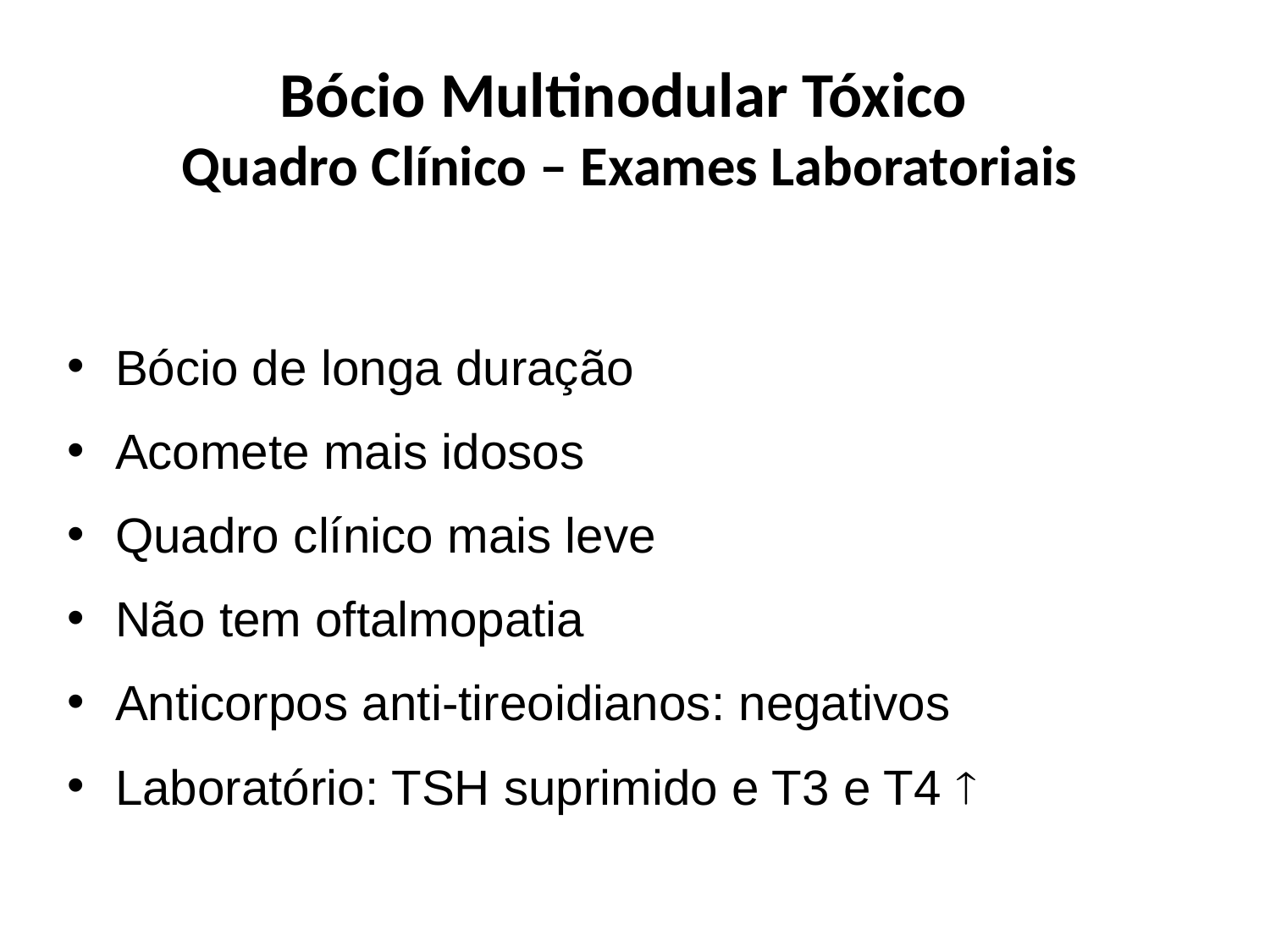

# Bócio Multinodular Tóxico Quadro Clínico – Exames Laboratoriais
Bócio de longa duração
Acomete mais idosos
Quadro clínico mais leve
Não tem oftalmopatia
Anticorpos anti-tireoidianos: negativos
Laboratório: TSH suprimido e T3 e T4 ↑